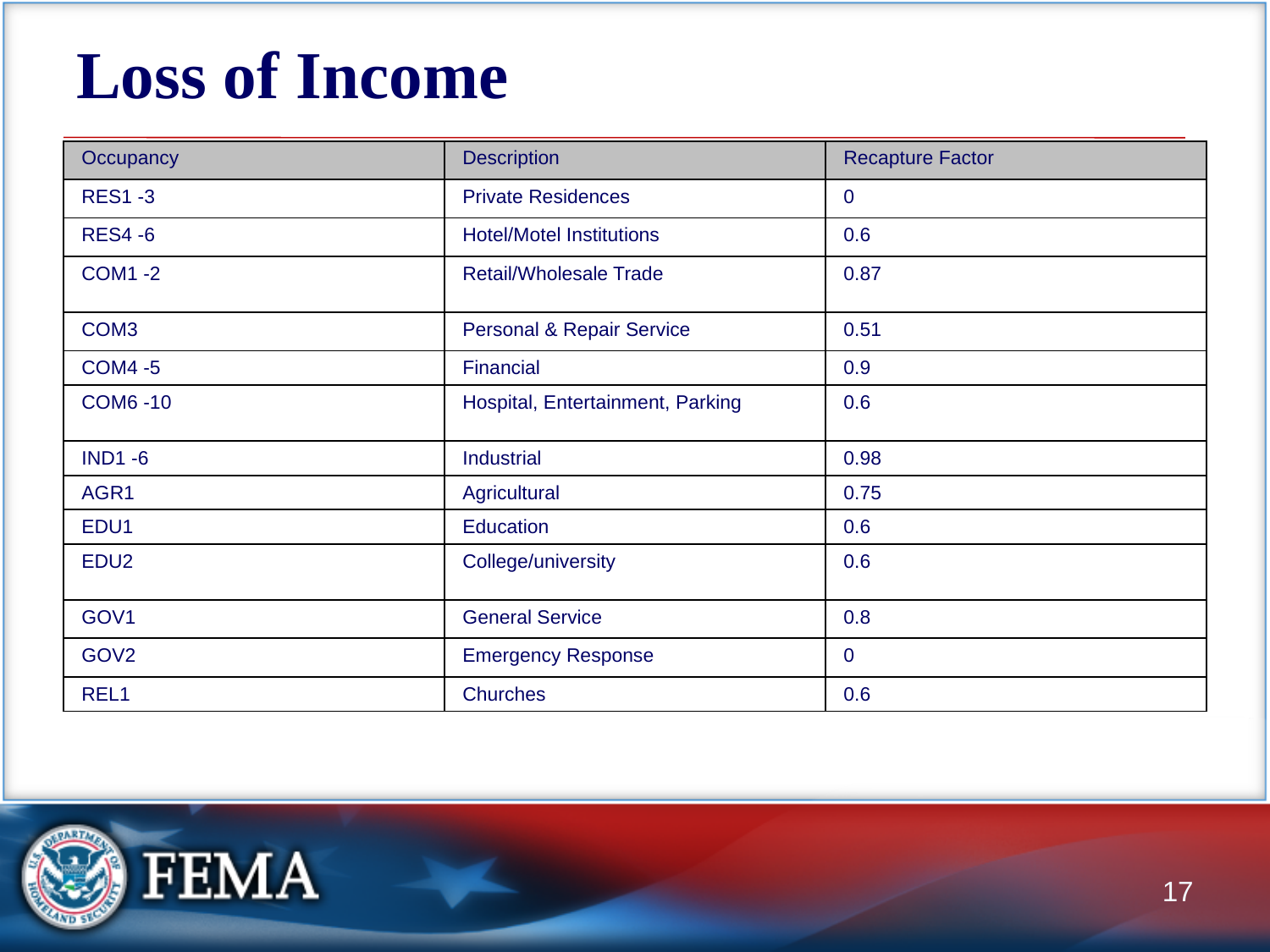

# Loss of Income
| Occupancy | Description | Recapture Factor |
| --- | --- | --- |
| RES1 -3 | Private Residences | 0 |
| RES4 -6 | Hotel/Motel Institutions | 0.6 |
| COM1 -2 | Retail/Wholesale Trade | 0.87 |
| COM3 | Personal & Repair Service | 0.51 |
| COM4 -5 | Financial | 0.9 |
| COM6 -10 | Hospital, Entertainment, Parking | 0.6 |
| IND1 -6 | Industrial | 0.98 |
| AGR1 | Agricultural | 0.75 |
| EDU1 | Education | 0.6 |
| EDU2 | College/university | 0.6 |
| GOV1 | General Service | 0.8 |
| GOV2 | Emergency Response | 0 |
| REL1 | Churches | 0.6 |
17